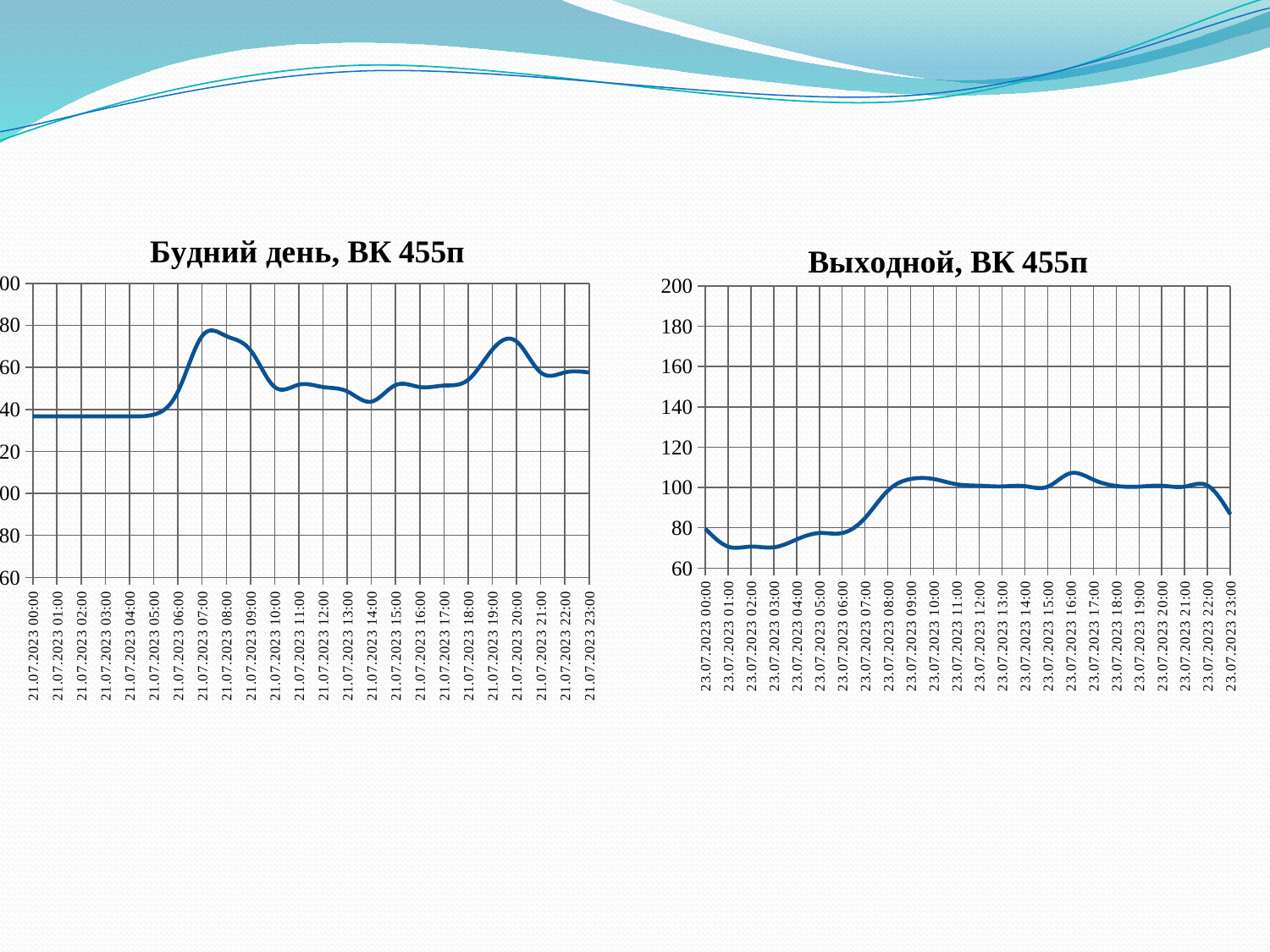

### Chart: Будний день, ВК 455п

| Category |  |
|---|---|
| 21.07.2023 00:00 | 136.702 |
| 21.07.2023 01:00 | 136.702 |
| 21.07.2023 02:00 | 136.702 |
| 21.07.2023 03:00 | 136.702 |
| 21.07.2023 04:00 | 136.702 |
| 21.07.2023 05:00 | 137.501 |
| 21.07.2023 06:00 | 148.45600000000007 |
| 21.07.2023 07:00 | 174.872 |
| 21.07.2023 08:00 | 174.872 |
| 21.07.2023 09:00 | 168.184 |
| 21.07.2023 10:00 | 150.66 |
| 21.07.2023 11:00 | 151.756 |
| 21.07.2023 12:00 | 150.63899999999998 |
| 21.07.2023 13:00 | 148.572 |
| 21.07.2023 14:00 | 143.68200000000004 |
| 21.07.2023 15:00 | 151.565 |
| 21.07.2023 16:00 | 150.624 |
| 21.07.2023 17:00 | 151.334 |
| 21.07.2023 18:00 | 154.061 |
| 21.07.2023 19:00 | 168.42200000000042 |
| 21.07.2023 20:00 | 172.32000000000042 |
| 21.07.2023 21:00 | 157.577 |
| 21.07.2023 22:00 | 157.577 |
| 21.07.2023 23:00 | 157.577 |

### Chart: Выходной, ВК 455п

| Category |  |
|---|---|
| 23.07.2023 00:00 | 79.57799999999999 |
| 23.07.2023 01:00 | 70.641 |
| 23.07.2023 02:00 | 70.641 |
| 23.07.2023 03:00 | 70.27799999999999 |
| 23.07.2023 04:00 | 74.167 |
| 23.07.2023 05:00 | 77.369 |
| 23.07.2023 06:00 | 77.369 |
| 23.07.2023 07:00 | 84.85599999999998 |
| 23.07.2023 08:00 | 98.413 |
| 23.07.2023 09:00 | 104.192 |
| 23.07.2023 10:00 | 104.192 |
| 23.07.2023 11:00 | 101.60299999999998 |
| 23.07.2023 12:00 | 100.85199999999999 |
| 23.07.2023 13:00 | 100.509 |
| 23.07.2023 14:00 | 100.637 |
| 23.07.2023 15:00 | 100.363 |
| 23.07.2023 16:00 | 107.084 |
| 23.07.2023 17:00 | 103.861 |
| 23.07.2023 18:00 | 100.74900000000002 |
| 23.07.2023 19:00 | 100.389 |
| 23.07.2023 20:00 | 100.838 |
| 23.07.2023 21:00 | 100.41200000000002 |
| 23.07.2023 22:00 | 100.93100000000021 |
| 23.07.2023 23:00 | 86.66899999999998 |